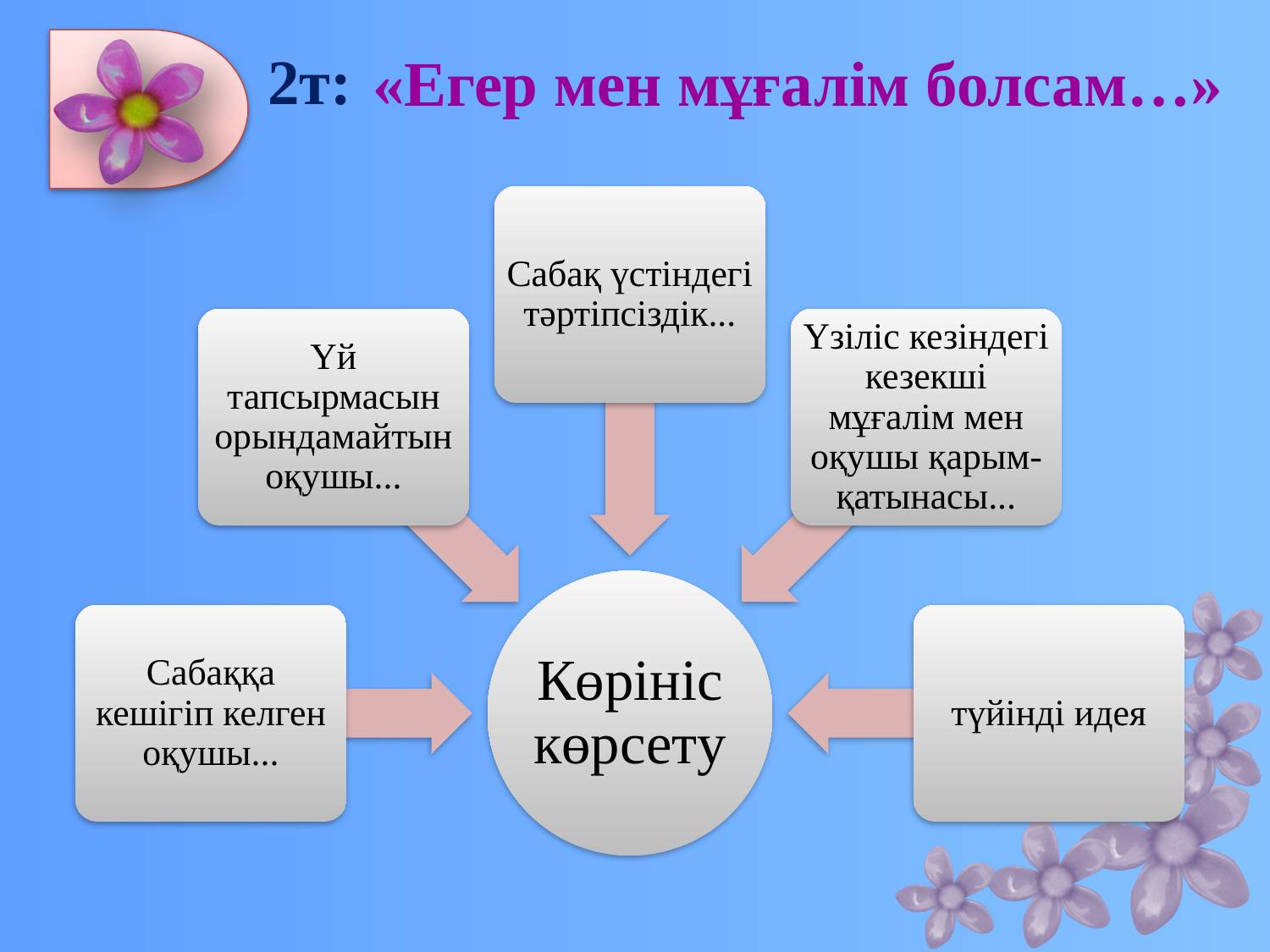

# 2т:
«Егер мен мұғалім болсам…»
Көрініс көрсету
Сабаққа кешігіп келген оқушы...
Үй тапсырмасын орындамайтын оқушы...
Сабақ үстіндегі тәртіпсіздік...
Үзіліс кезіндегі кезекші мұғалім мен оқушы қарым-қатынасы...
түйінді идея